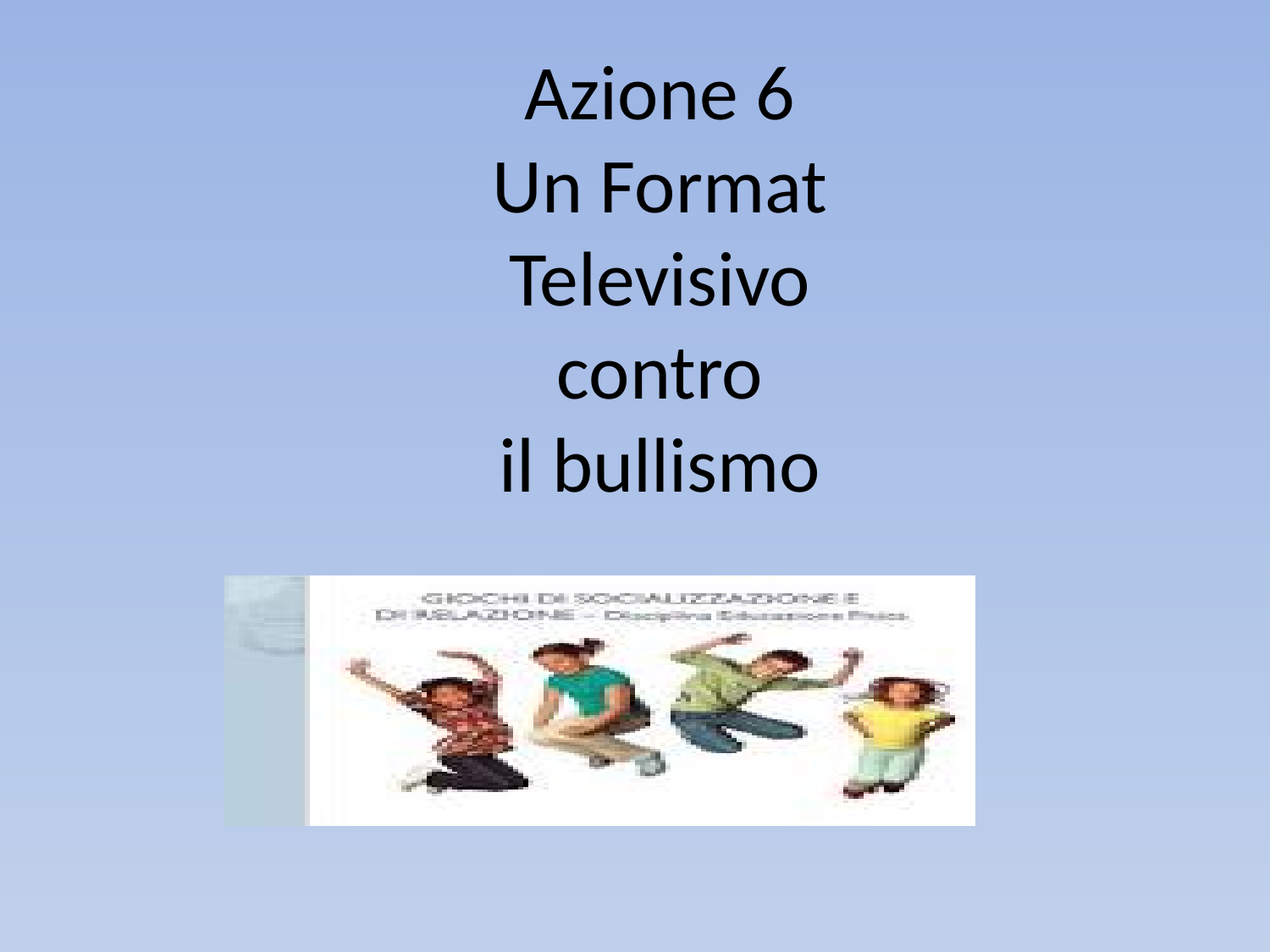

Azione 6
Un Format
Televisivo
contro
il bullismo